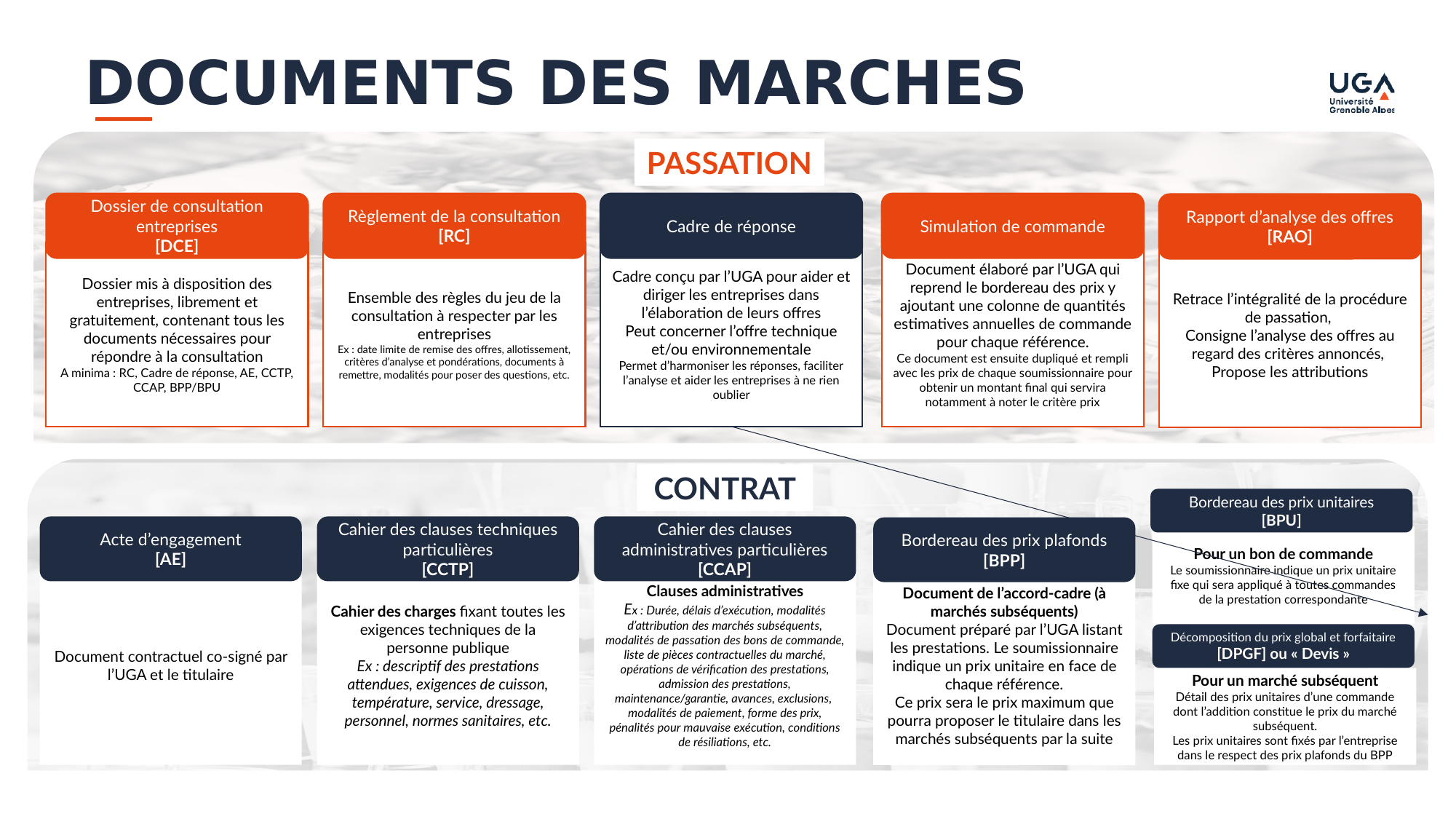

DOCUMENTS DES MARCHES

PASSATION
Dossier de consultation entreprises
[DCE]
Règlement de la consultation
[RC]
Cadre de réponse
Simulation de commande
Rapport d’analyse des offres
[RAO]
Dossier mis à disposition des entreprises, librement et gratuitement, contenant tous les documents nécessaires pour répondre à la consultation
A minima : RC, Cadre de réponse, AE, CCTP, CCAP, BPP/BPU
Ensemble des règles du jeu de la consultation à respecter par les entreprises
Ex : date limite de remise des offres, allotissement, critères d’analyse et pondérations, documents à remettre, modalités pour poser des questions, etc.
Cadre conçu par l’UGA pour aider et diriger les entreprises dans l’élaboration de leurs offres
Peut concerner l’offre technique et/ou environnementale
Permet d’harmoniser les réponses, faciliter l’analyse et aider les entreprises à ne rien oublier
Document élaboré par l’UGA qui reprend le bordereau des prix y ajoutant une colonne de quantités estimatives annuelles de commande pour chaque référence.
Ce document est ensuite dupliqué et rempli avec les prix de chaque soumissionnaire pour obtenir un montant final qui servira notamment à noter le critère prix
Retrace l’intégralité de la procédure de passation,
Consigne l’analyse des offres au regard des critères annoncés,
Propose les attributions

CONTRAT
Bordereau des prix unitaires
[BPU]
Acte d’engagement
[AE]
Cahier des clauses techniques particulières
[CCTP]
Cahier des clauses administratives particulières
[CCAP]
Bordereau des prix plafonds
[BPP]
Pour un bon de commande
Le soumissionnaire indique un prix unitaire fixe qui sera appliqué à toutes commandes de la prestation correspondante
Clauses administratives
Ex : Durée, délais d’exécution, modalités d’attribution des marchés subséquents, modalités de passation des bons de commande, liste de pièces contractuelles du marché, opérations de vérification des prestations, admission des prestations, maintenance/garantie, avances, exclusions,  modalités de paiement, forme des prix, pénalités pour mauvaise exécution, conditions de résiliations, etc.
Document contractuel co-signé par l’UGA et le titulaire
Cahier des charges fixant toutes les exigences techniques de la personne publique
Ex : descriptif des prestations attendues, exigences de cuisson, température, service, dressage, personnel, normes sanitaires, etc.
Document de l’accord-cadre (à marchés subséquents)
Document préparé par l’UGA listant les prestations. Le soumissionnaire indique un prix unitaire en face de chaque référence.
Ce prix sera le prix maximum que pourra proposer le titulaire dans les marchés subséquents par la suite
Décomposition du prix global et forfaitaire
[DPGF] ou « Devis »
Pour un marché subséquent
Détail des prix unitaires d’une commande dont l’addition constitue le prix du marché subséquent.
Les prix unitaires sont fixés par l’entreprise dans le respect des prix plafonds du BPP